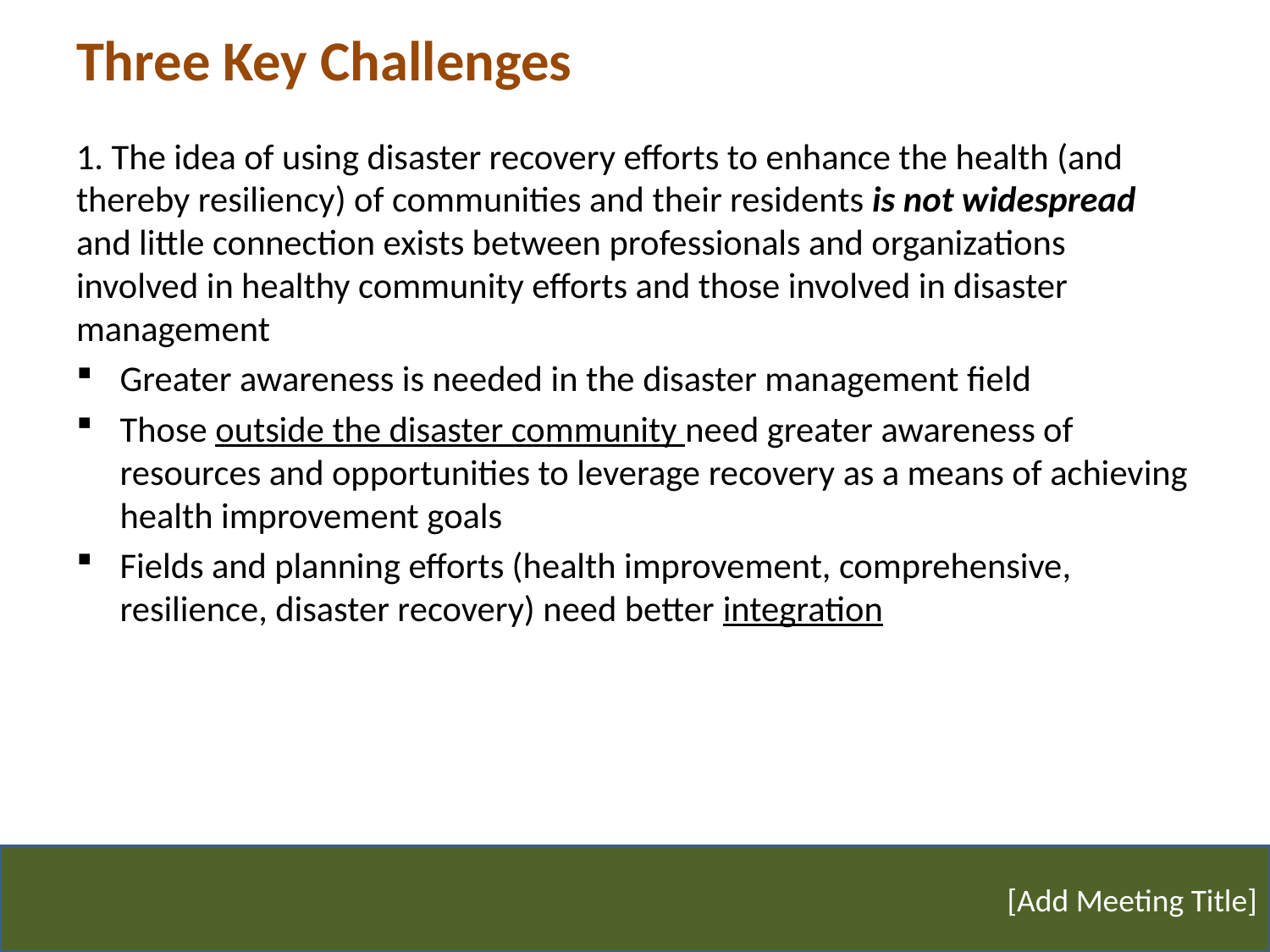

# Three Key Challenges
1. The idea of using disaster recovery efforts to enhance the health (and thereby resiliency) of communities and their residents is not widespread and little connection exists between professionals and organizations involved in healthy community efforts and those involved in disaster management
Greater awareness is needed in the disaster management field
Those outside the disaster community need greater awareness of resources and opportunities to leverage recovery as a means of achieving health improvement goals
Fields and planning efforts (health improvement, comprehensive, resilience, disaster recovery) need better integration

[Add Meeting Title]